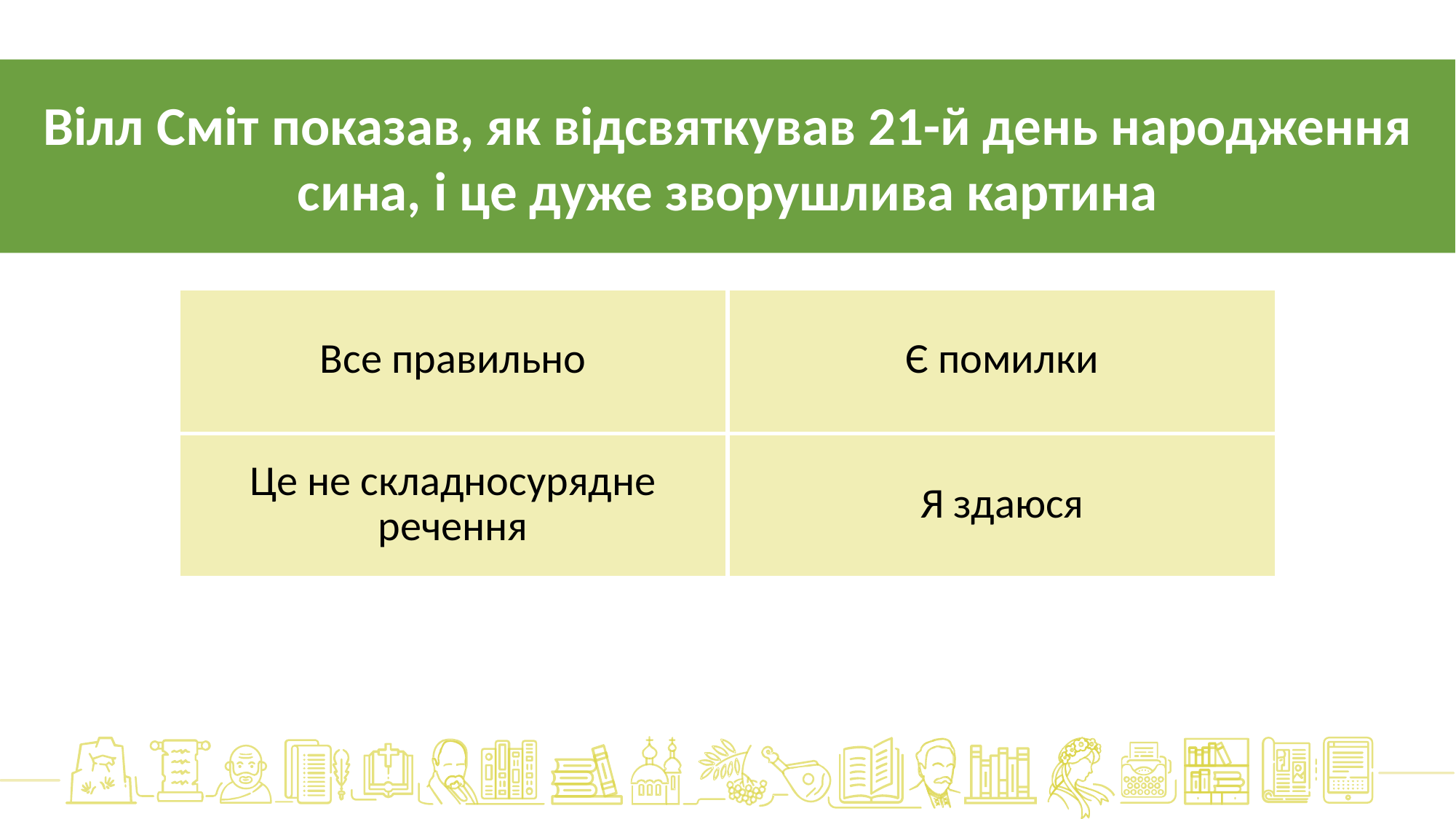

Вілл Сміт показав, як відсвяткував 21-й день народження сина, і це дуже зворушлива картина
| Все правильно | Є помилки |
| --- | --- |
| Це не складносурядне речення | Я здаюся |